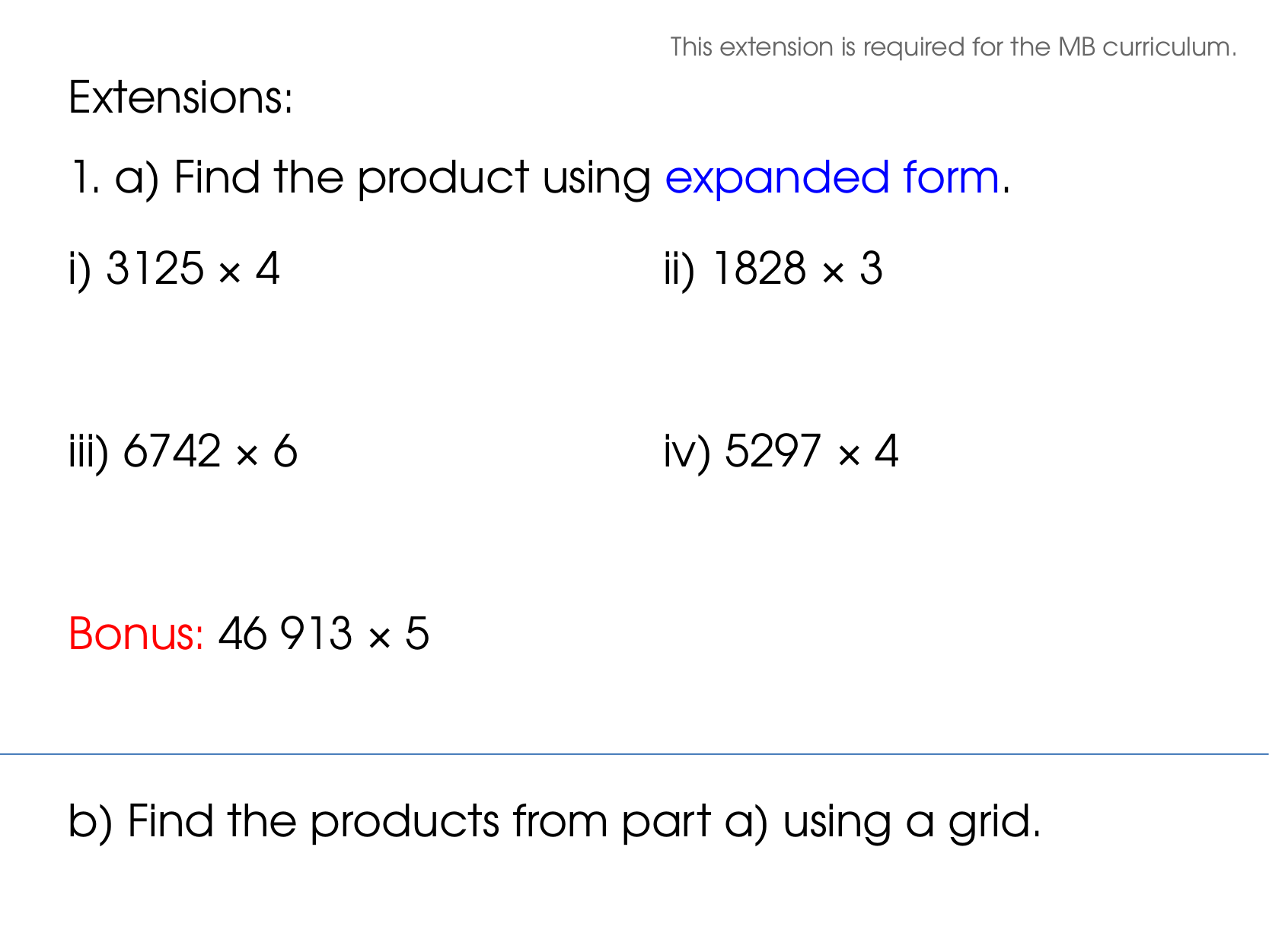

This extension is required for the MB curriculum.
Extensions:
1. a) Find the product using expanded form.
i) 3125 × 4
ii) 1828 × 3
iii) 6742 × 6
iv) 5297 × 4
Bonus: 46 913 × 5
b) Find the products from part a) using a grid.